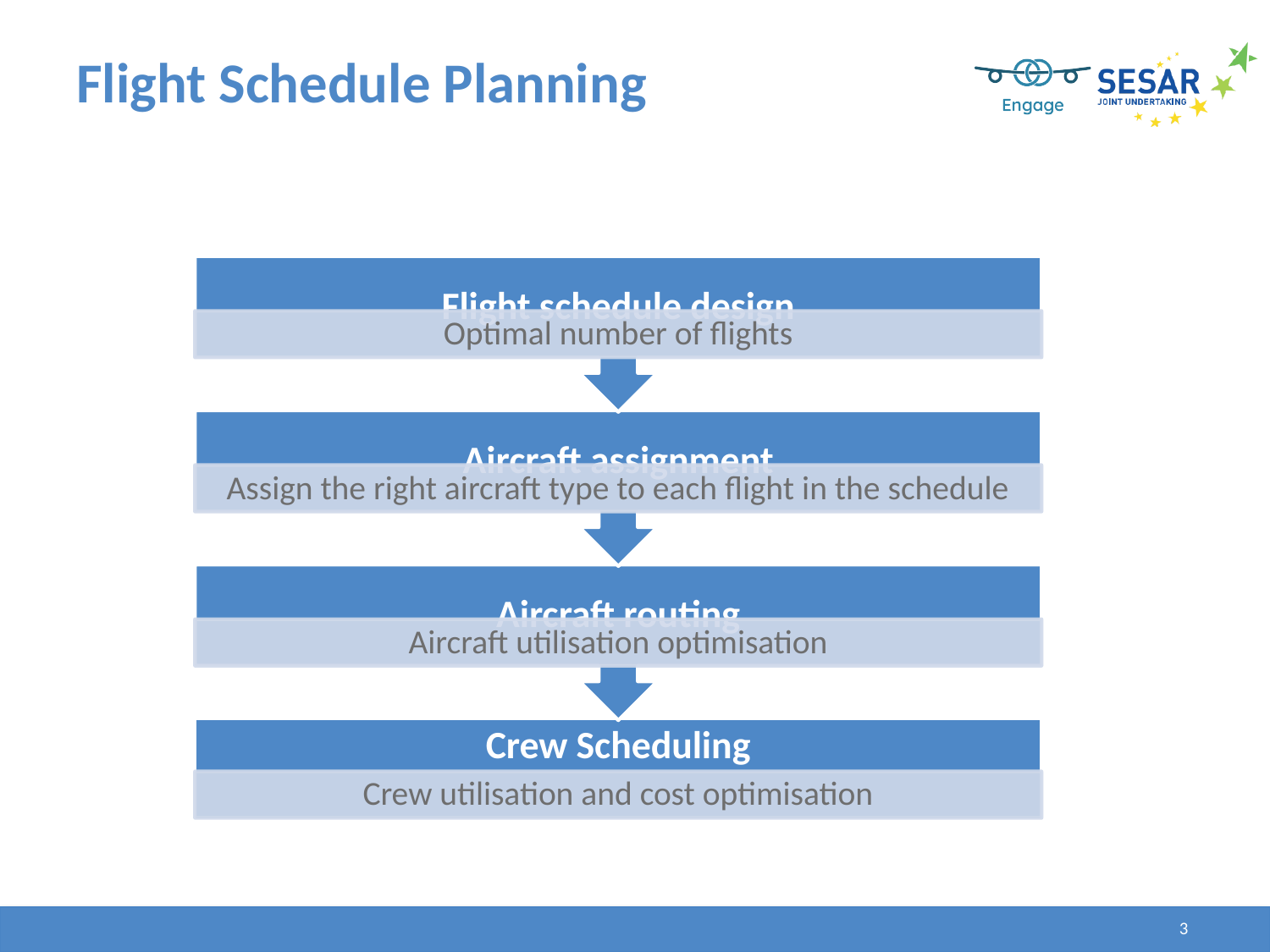

# Flight Schedule Planning
Crew Scheduling
Crew utilisation and cost optimisation
Aircraft routing
Aircraft utilisation optimisation
Aircraft assignment
Assign the right aircraft type to each flight in the schedule
Flight schedule design
Optimal number of flights
3